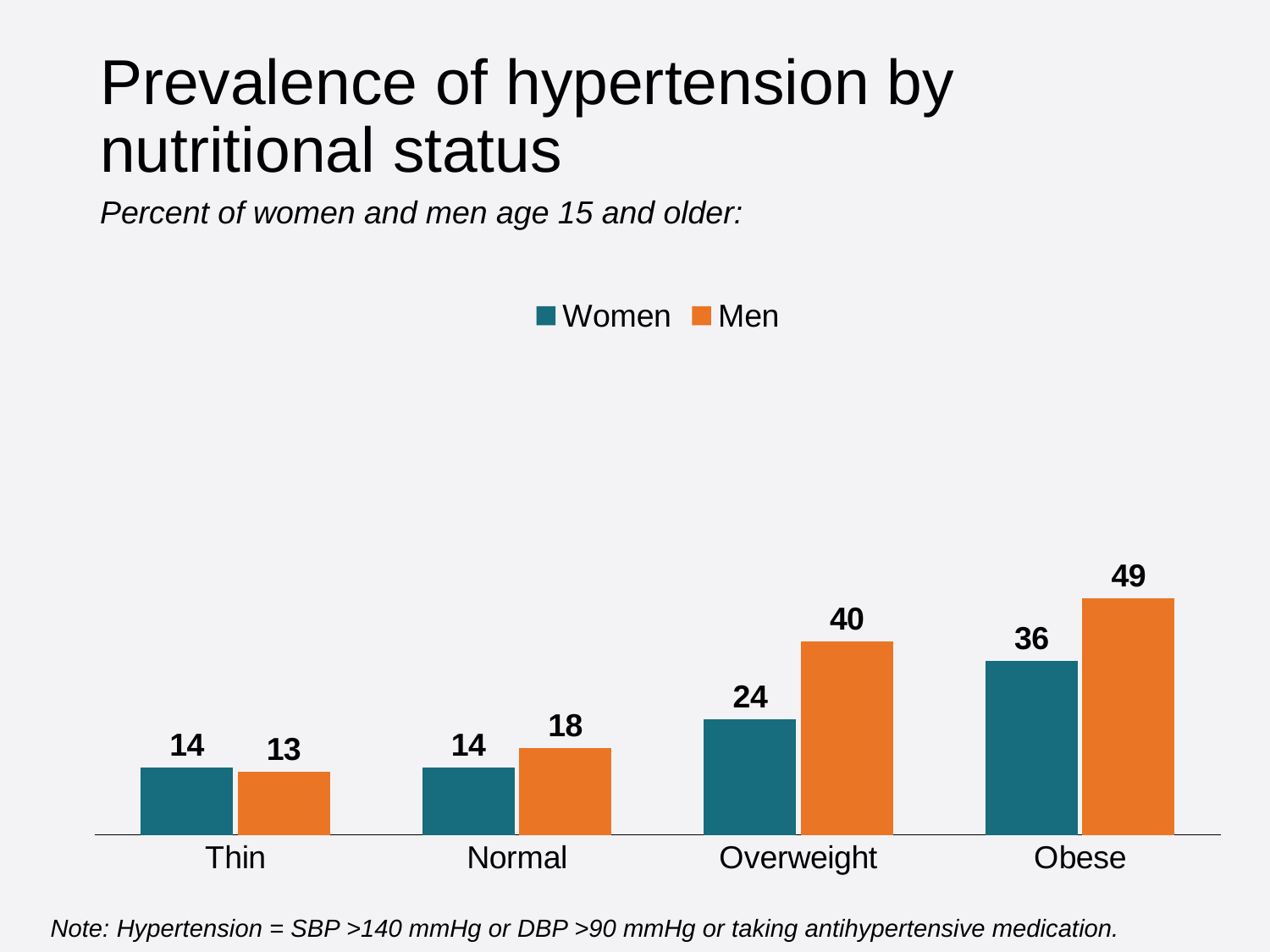

# Prevalence of hypertension by nutritional status
Percent of women and men age 15 and older:

### Chart

| Category | Women | Men |
|---|---|---|
| Thin | 14.0 | 13.0 |
| Normal | 14.0 | 18.0 |
| Overweight | 24.0 | 40.0 |
| Obese | 36.0 | 49.0 |
Note: Hypertension = SBP >140 mmHg or DBP >90 mmHg or taking antihypertensive medication.